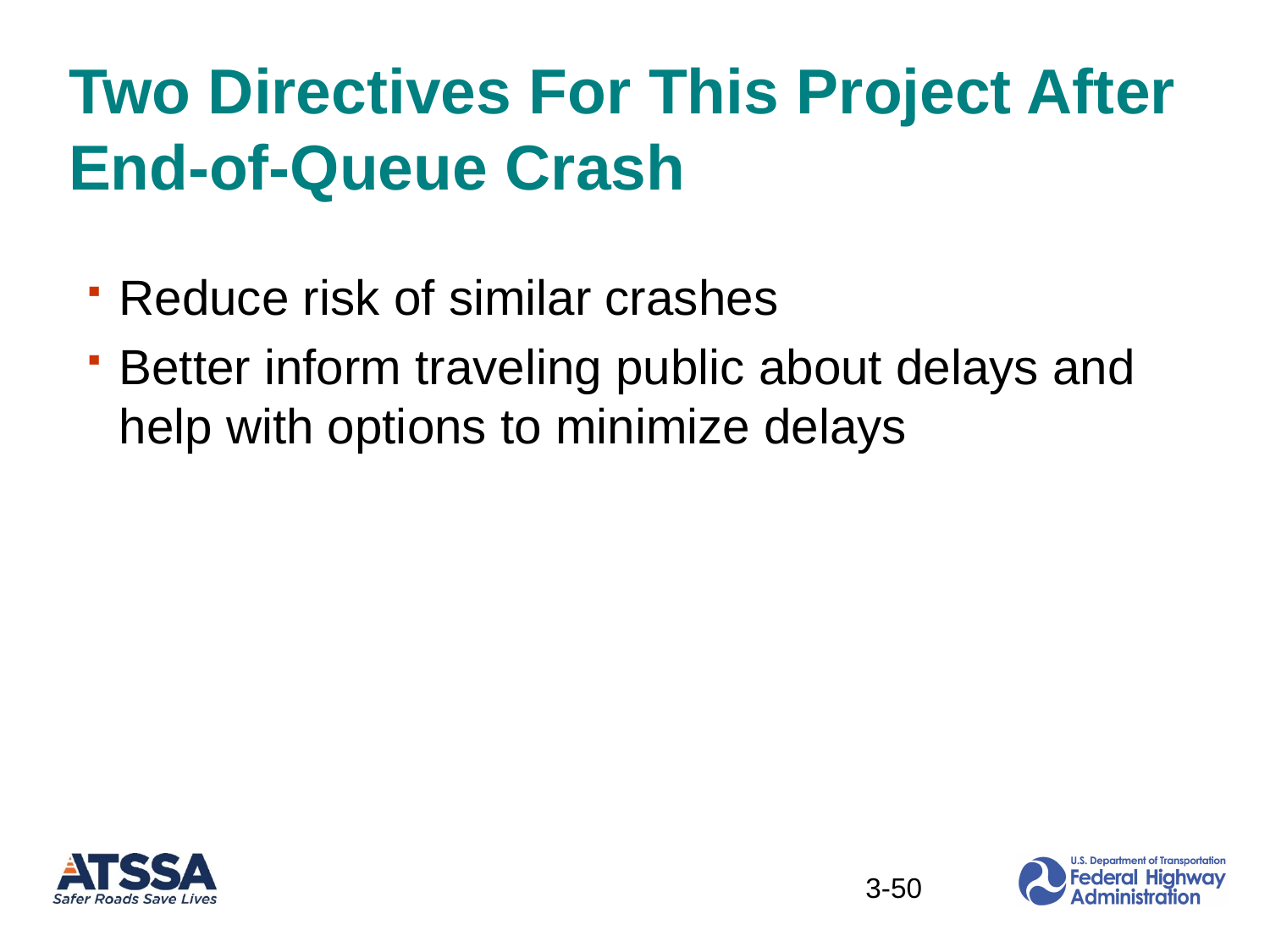

# Two Directives For This Project After End-of-Queue Crash

Reduce risk of similar crashes
Better inform traveling public about delays and help with options to minimize delays